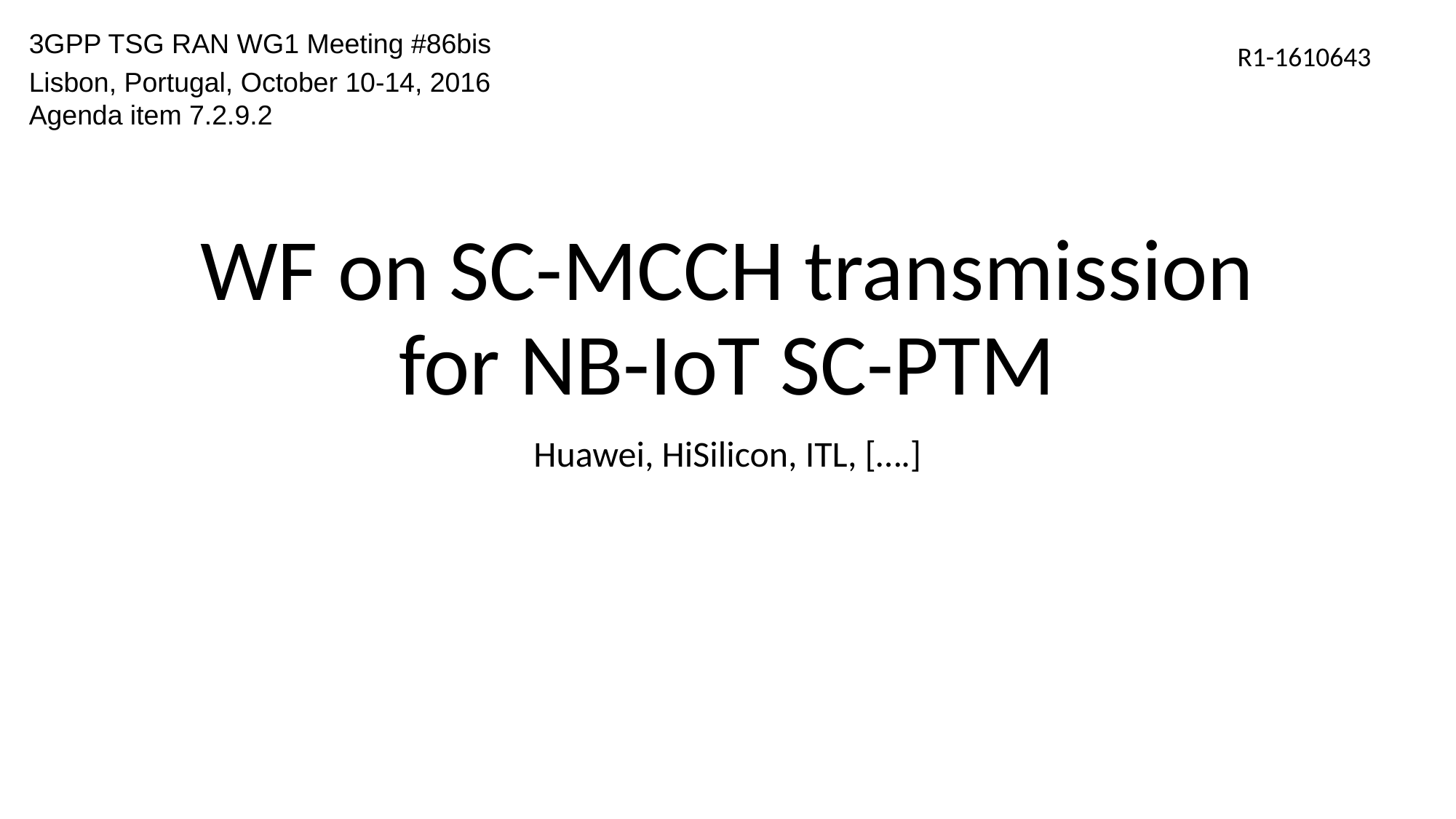

3GPP TSG RAN WG1 Meeting #86bis
Lisbon, Portugal, October 10-14, 2016
Agenda item 7.2.9.2
R1-1610643
# WF on SC-MCCH transmission for NB-IoT SC-PTM
Huawei, HiSilicon, ITL, [….]